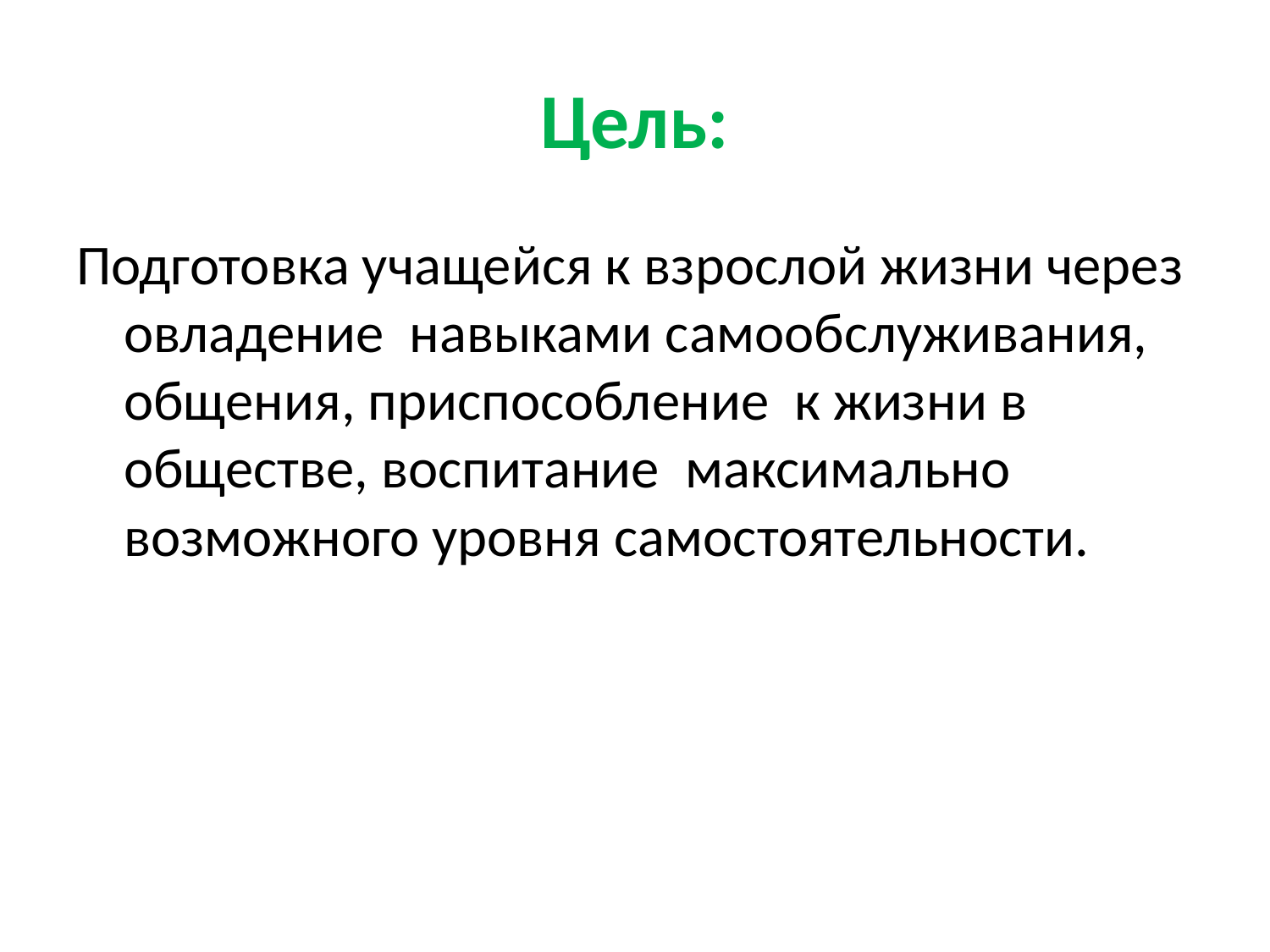

# Цель:
Подготовка учащейся к взрослой жизни через овладение  навыками самообслуживания, общения, приспособление  к жизни в обществе, воспитание  максимально возможного уровня самостоятельности.